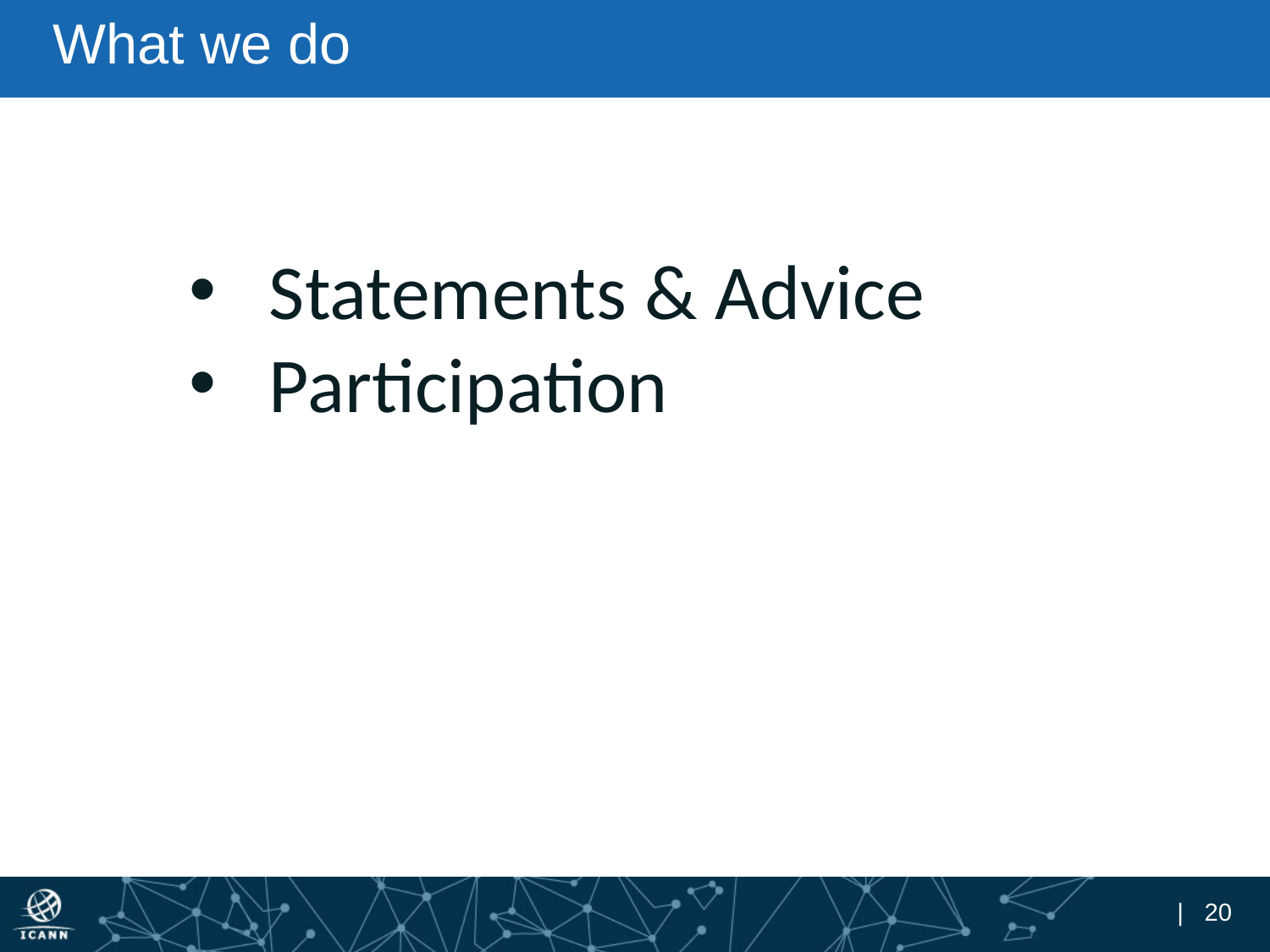

# What we do
Statements & Advice
Participation